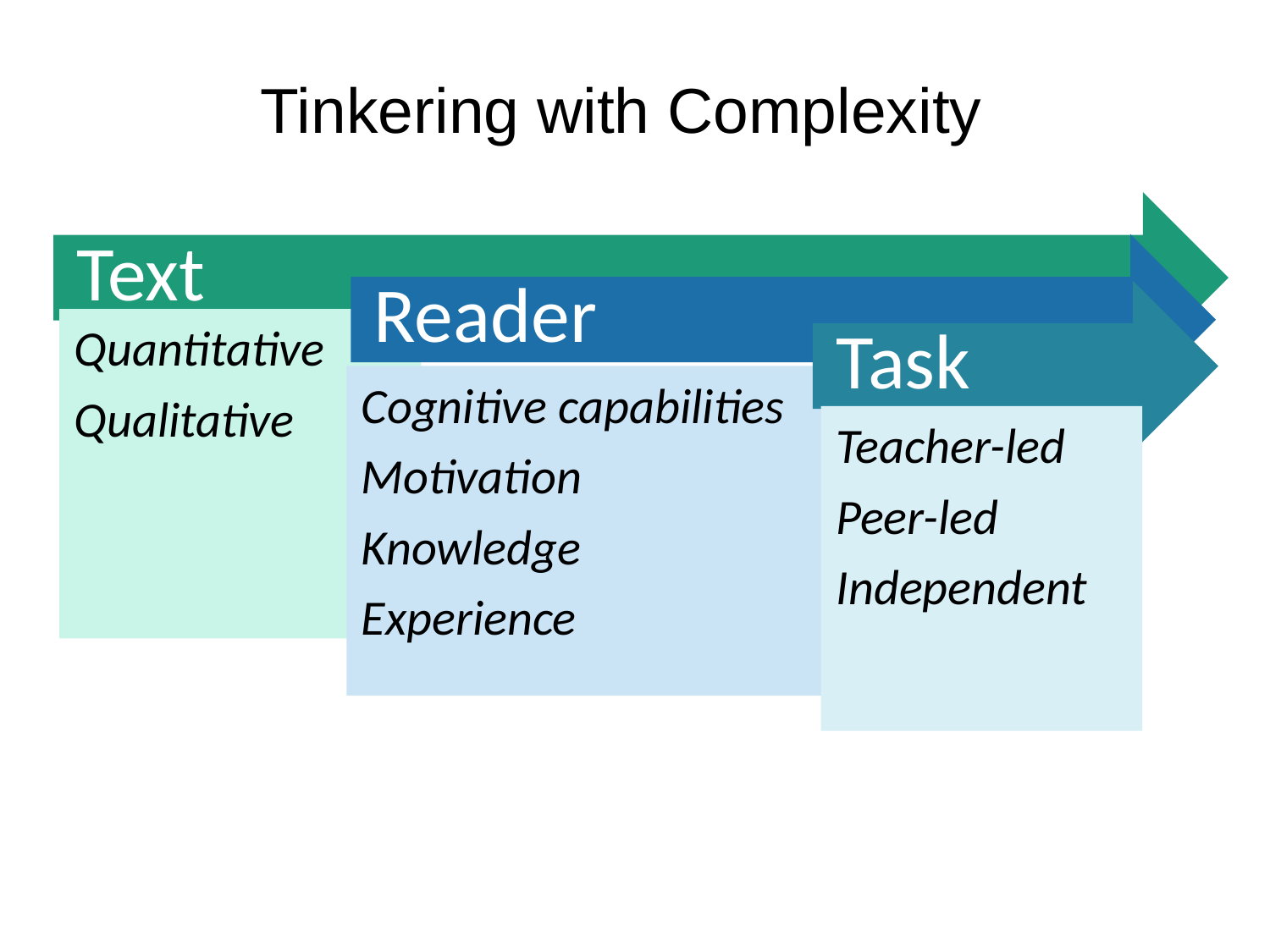

Text
Quantitative
Qualitative
Reader
Cognitive capabilities
Motivation
Knowledge
Experience
Task
Teacher-led
Peer-led
Independent
Tinkering with Complexity